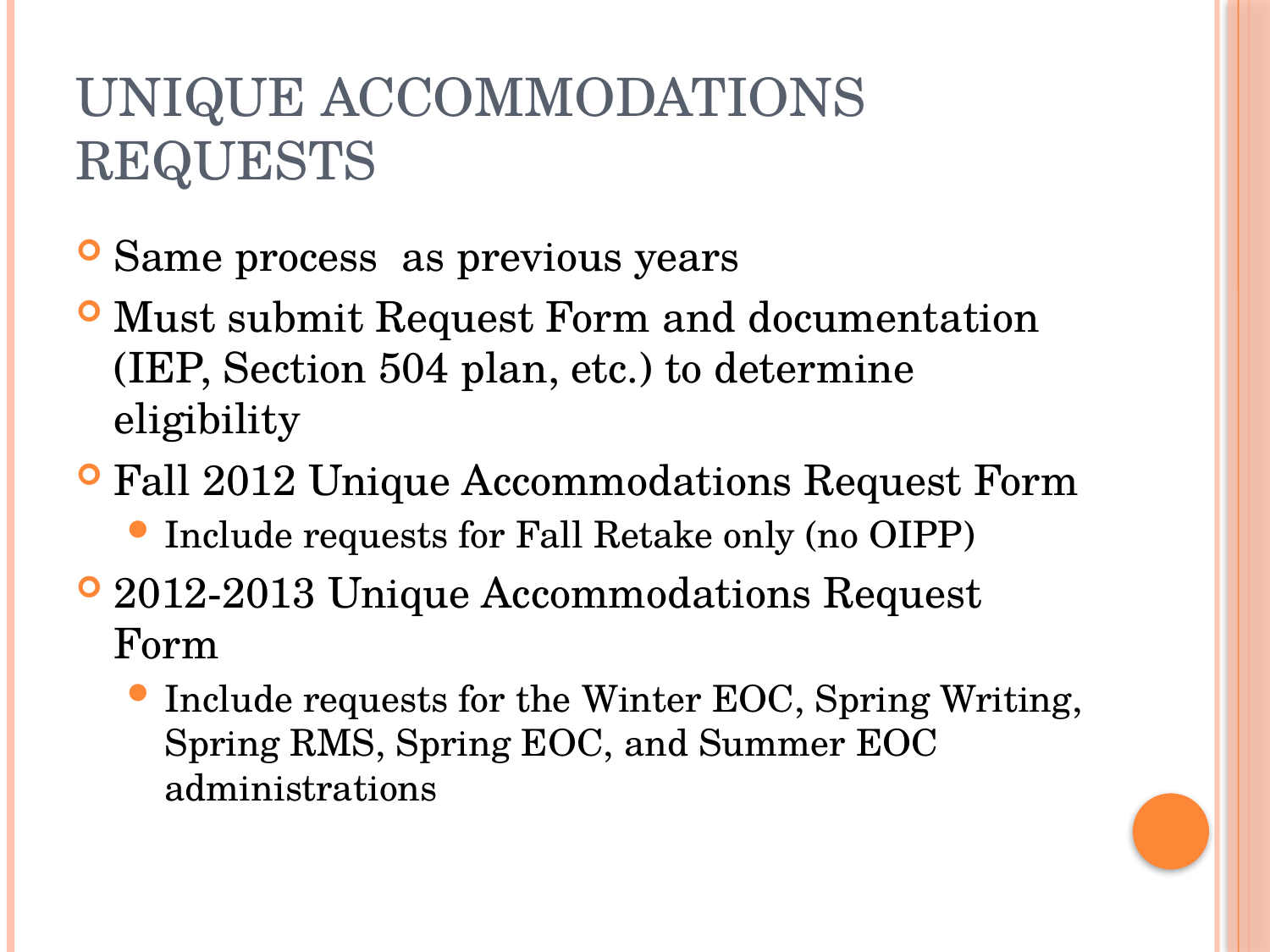

# Unique Accommodations Requests
Same process  as previous years
Must submit Request Form and documentation (IEP, Section 504 plan, etc.) to determine eligibility
Fall 2012 Unique Accommodations Request Form
Include requests for Fall Retake only (no OIPP)
2012-2013 Unique Accommodations Request Form
Include requests for the Winter EOC, Spring Writing, Spring RMS, Spring EOC, and Summer EOC administrations